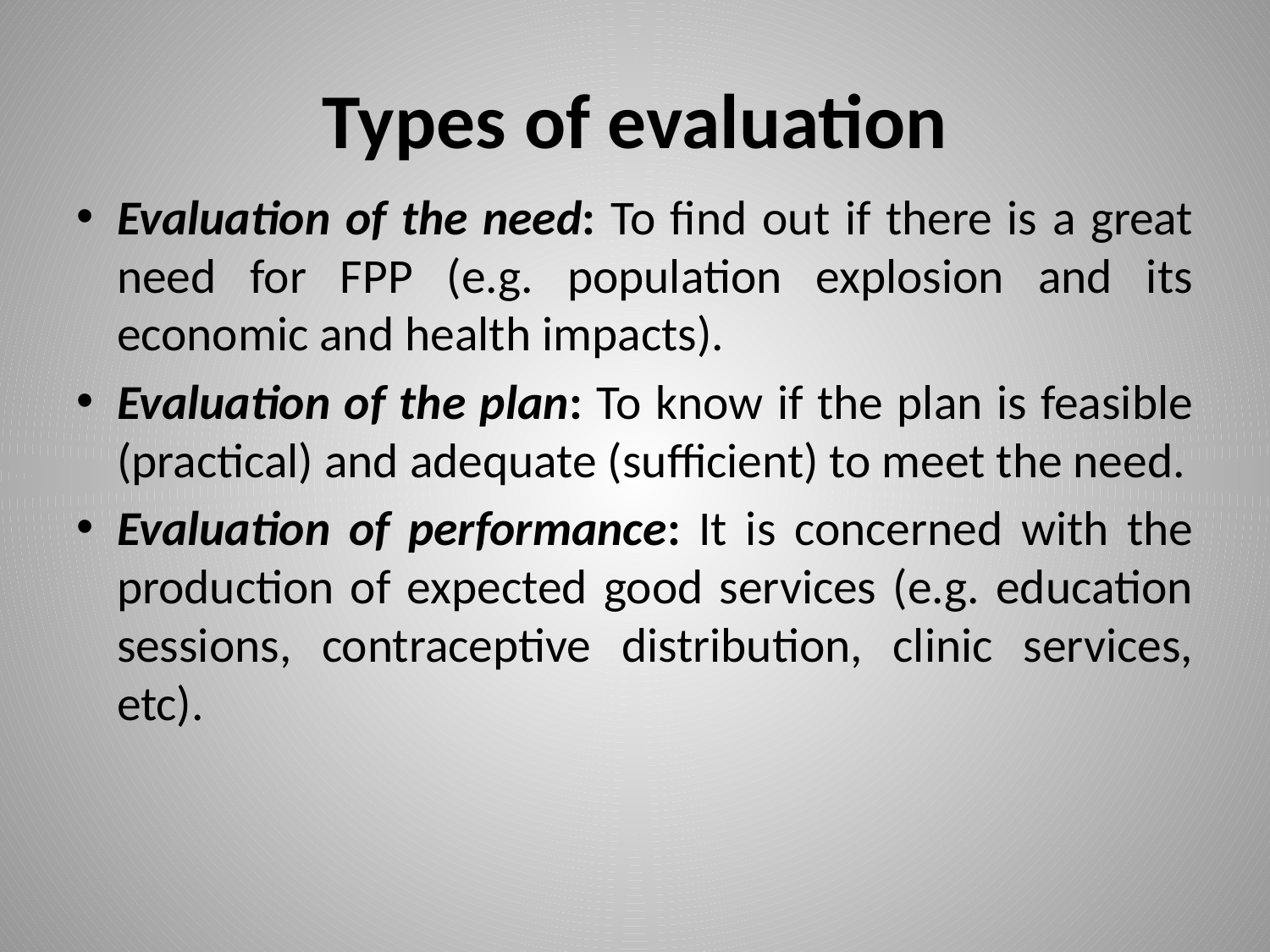

# Types of evaluation
Evaluation of the need: To find out if there is a great need for FPP (e.g. population explosion and its economic and health impacts).
Evaluation of the plan: To know if the plan is feasible (practical) and adequate (sufficient) to meet the need.
Evaluation of performance: It is concerned with the production of expected good services (e.g. education sessions, contraceptive distribution, clinic services, etc).